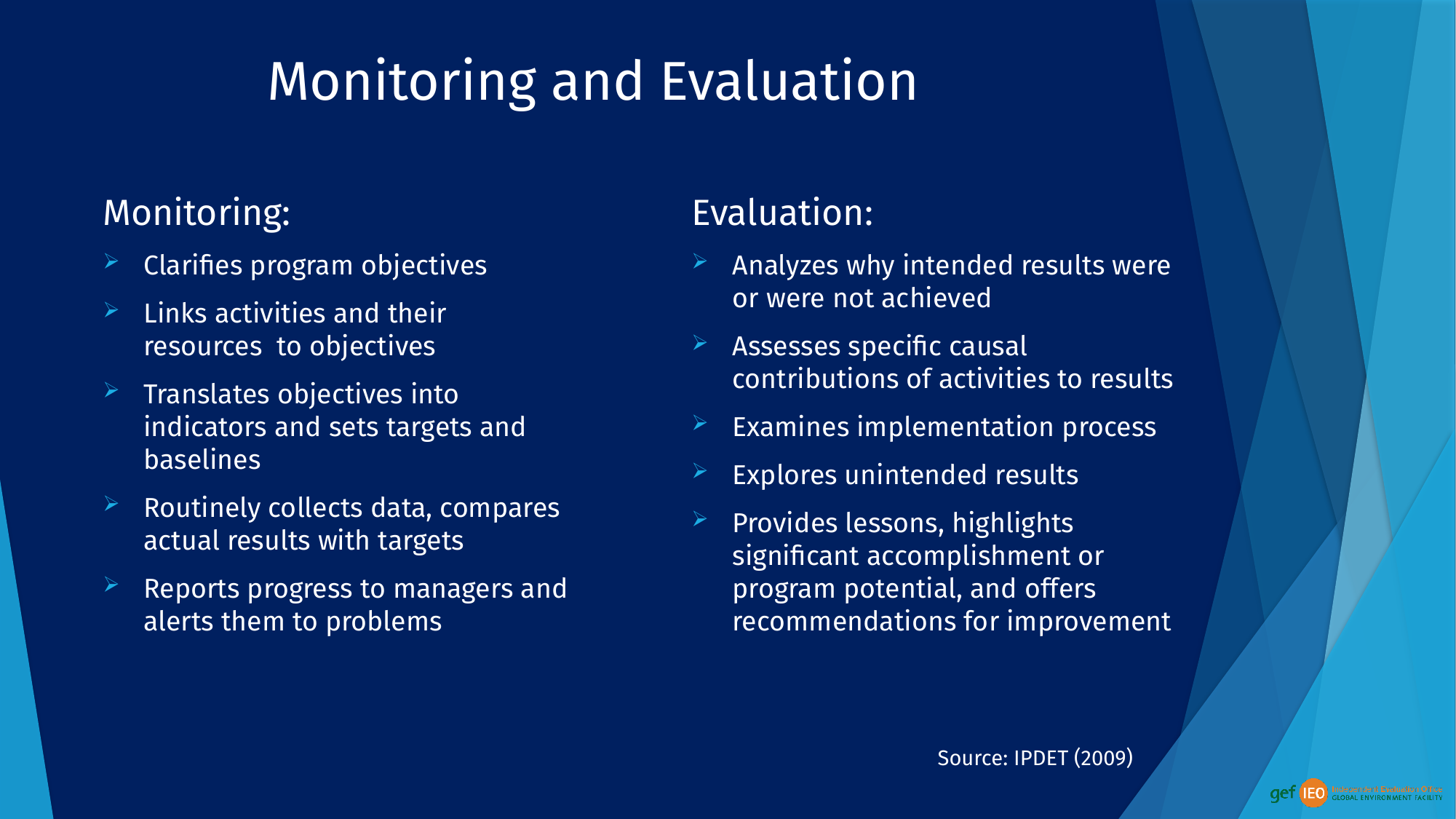

# Monitoring and Evaluation
Monitoring:
Clarifies program objectives
Links activities and their resources  to objectives
Translates objectives into indicators and sets targets and baselines
Routinely collects data, compares actual results with targets
Reports progress to managers and alerts them to problems

Evaluation:
Analyzes why intended results were or were not achieved
Assesses specific causal contributions of activities to results
Examines implementation process
Explores unintended results
Provides lessons, highlights significant accomplishment or program potential, and offers recommendations for improvement

Source: IPDET (2009)